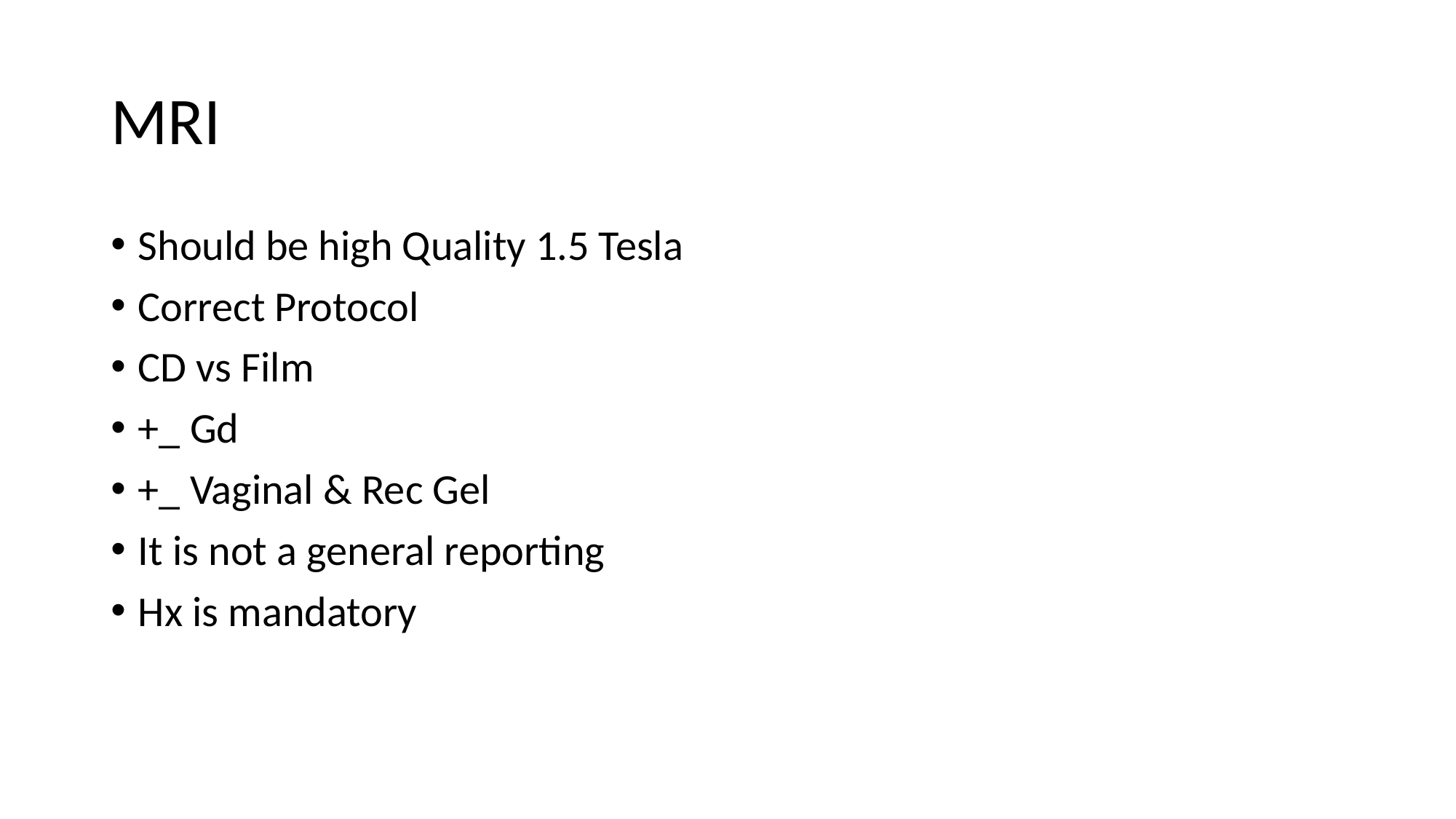

# MRI
Should be high Quality 1.5 Tesla
Correct Protocol
CD vs Film
+_ Gd
+_ Vaginal & Rec Gel
It is not a general reporting
Hx is mandatory